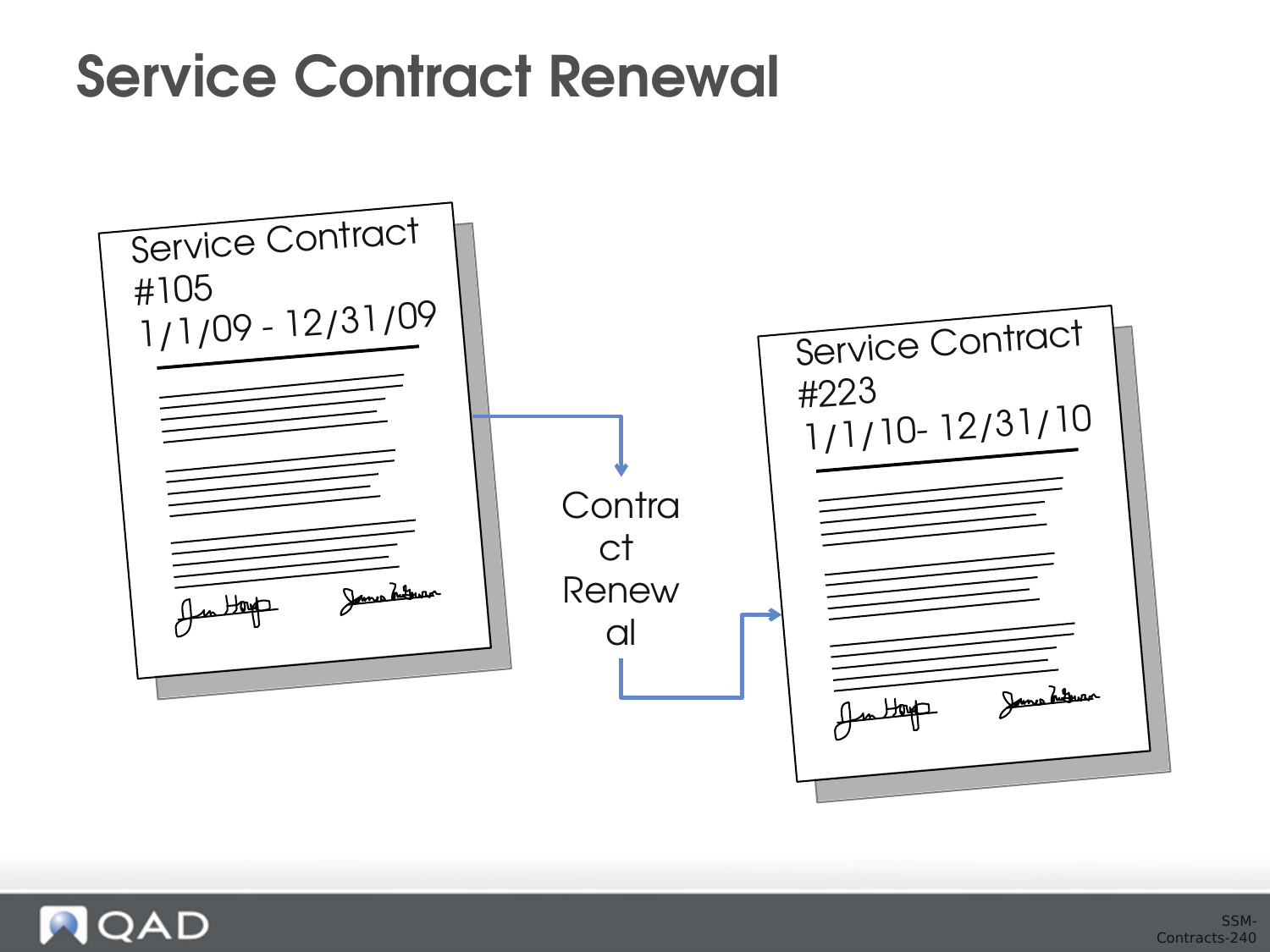

# Service Contract Renewal

Service Contract
#105
1/1/09 - 12/31/09

Service Contract
#223
1/1/10- 12/31/10

Contract
Renewal

SSM-Contracts-240